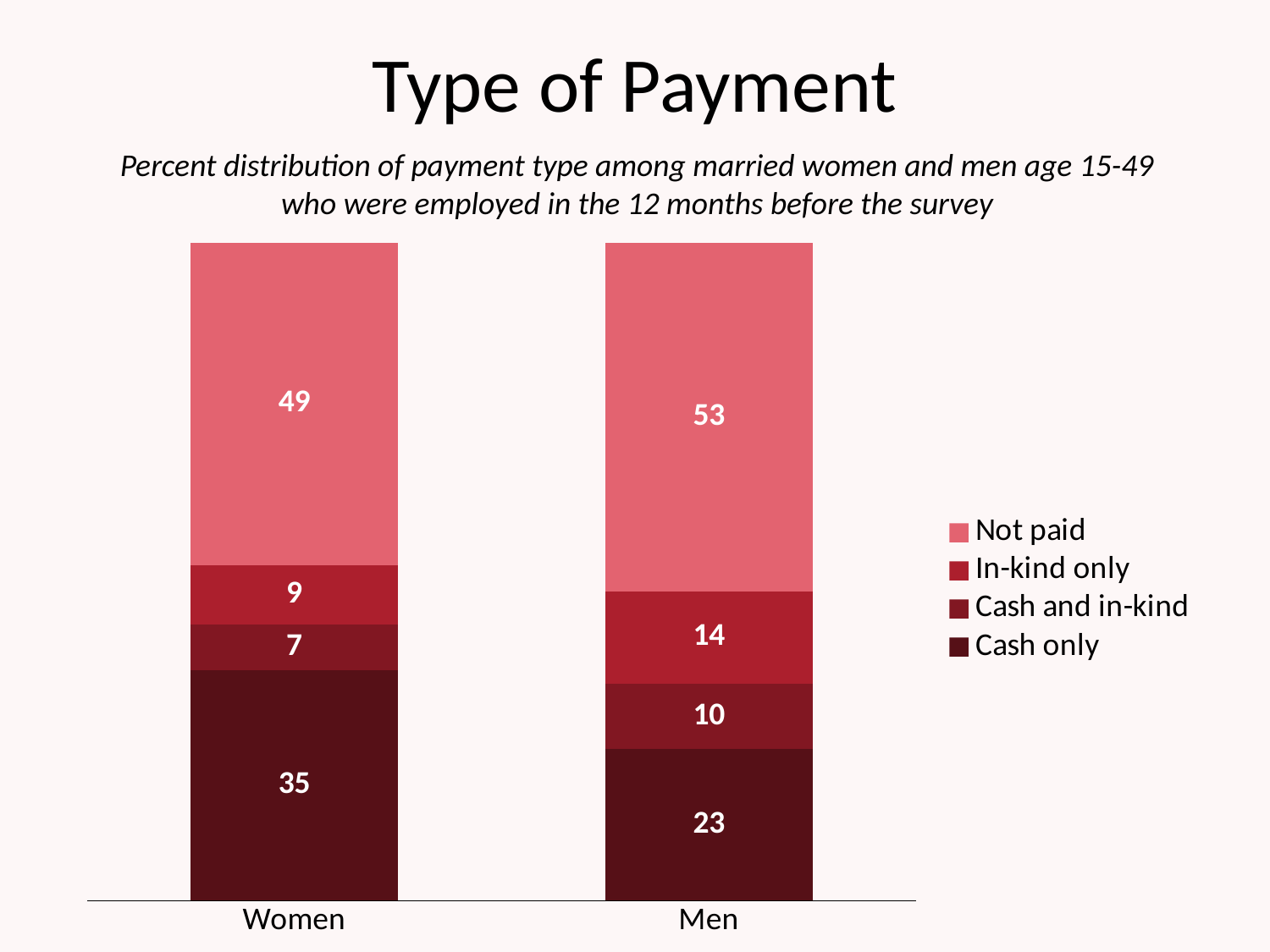

# Type of Payment
Percent distribution of payment type among married women and men age 15-49
who were employed in the 12 months before the survey

### Chart

| Category | Cash only | Cash and in-kind | In-kind only | Not paid |
|---|---|---|---|---|
| Women | 35.0 | 7.0 | 9.0 | 49.0 |
| Men | 23.0 | 10.0 | 14.0 | 53.0 |